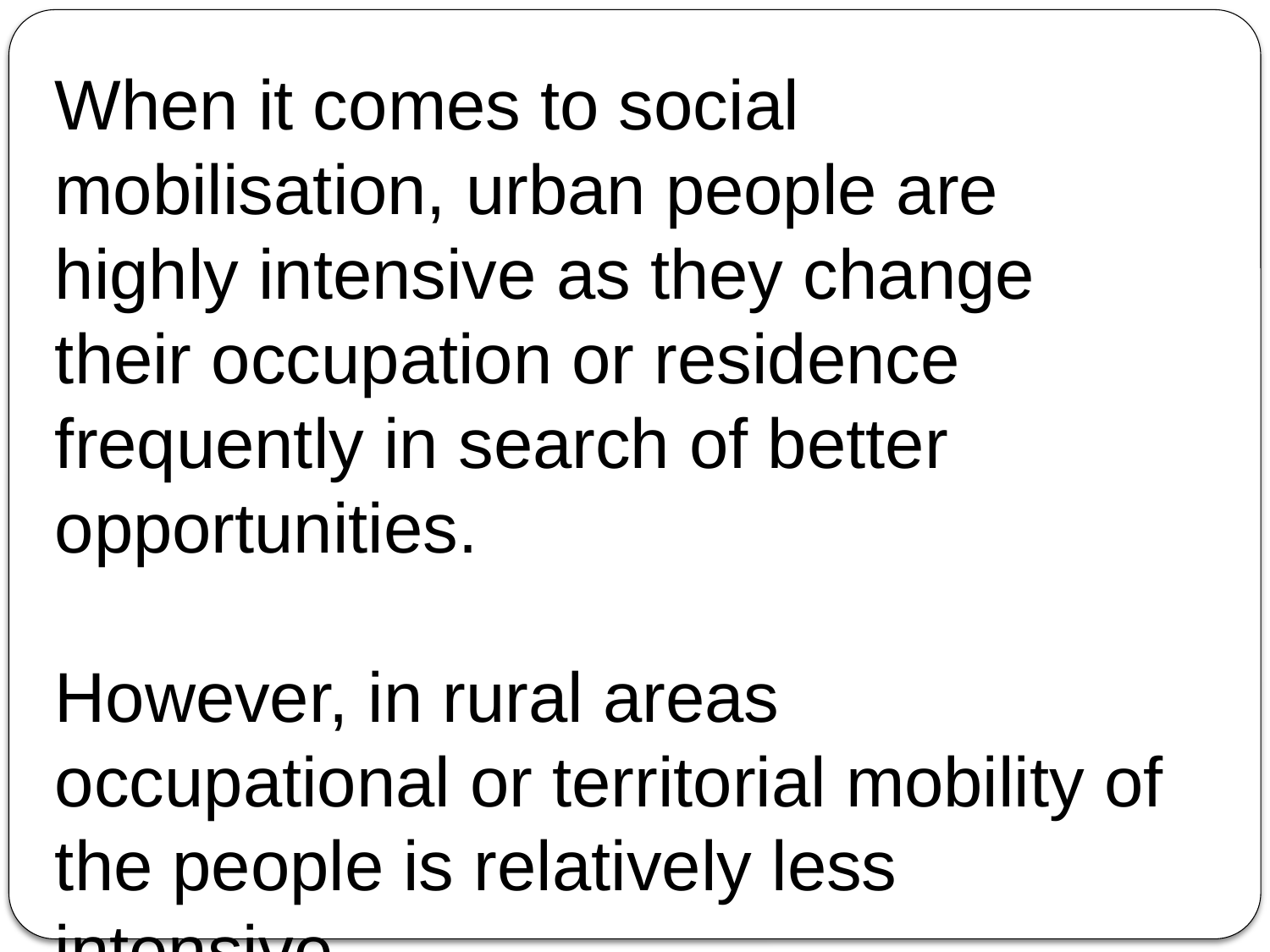

When it comes to social mobilisation, urban people are highly intensive as they change their occupation or residence frequently in search of better opportunities.

However, in rural areas occupational or territorial mobility of the people is relatively less intensive.